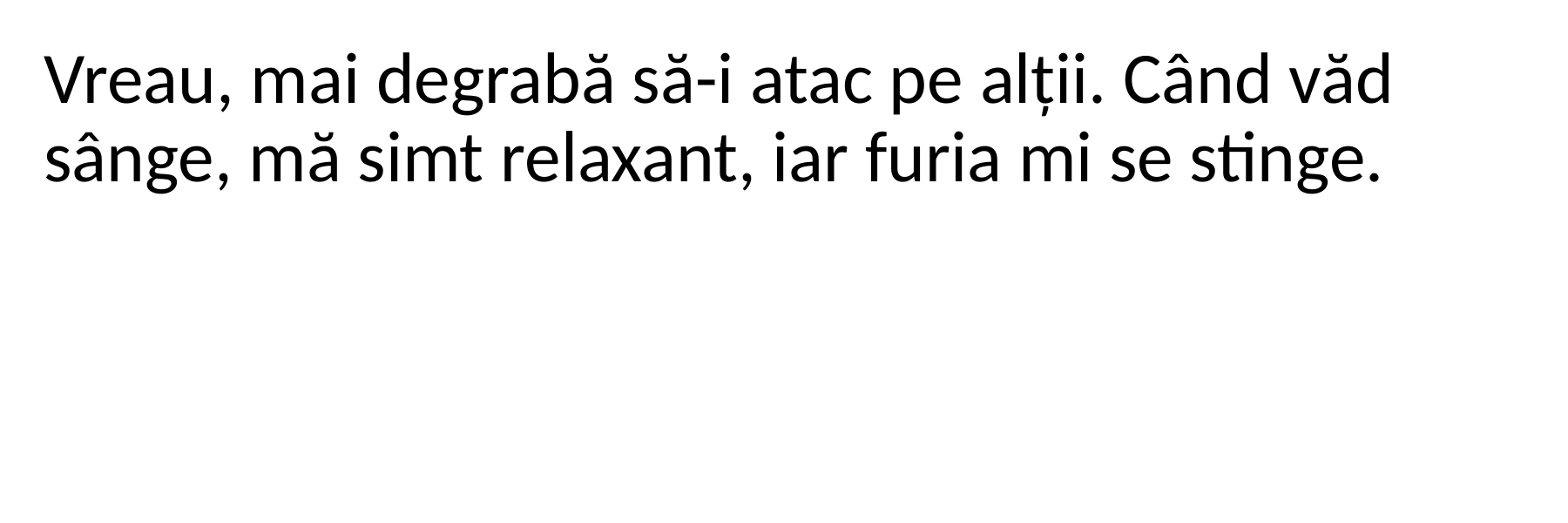

Vreau, mai degrabă să-i atac pe alții. Când văd sânge, mă simt relaxant, iar furia mi se stinge.